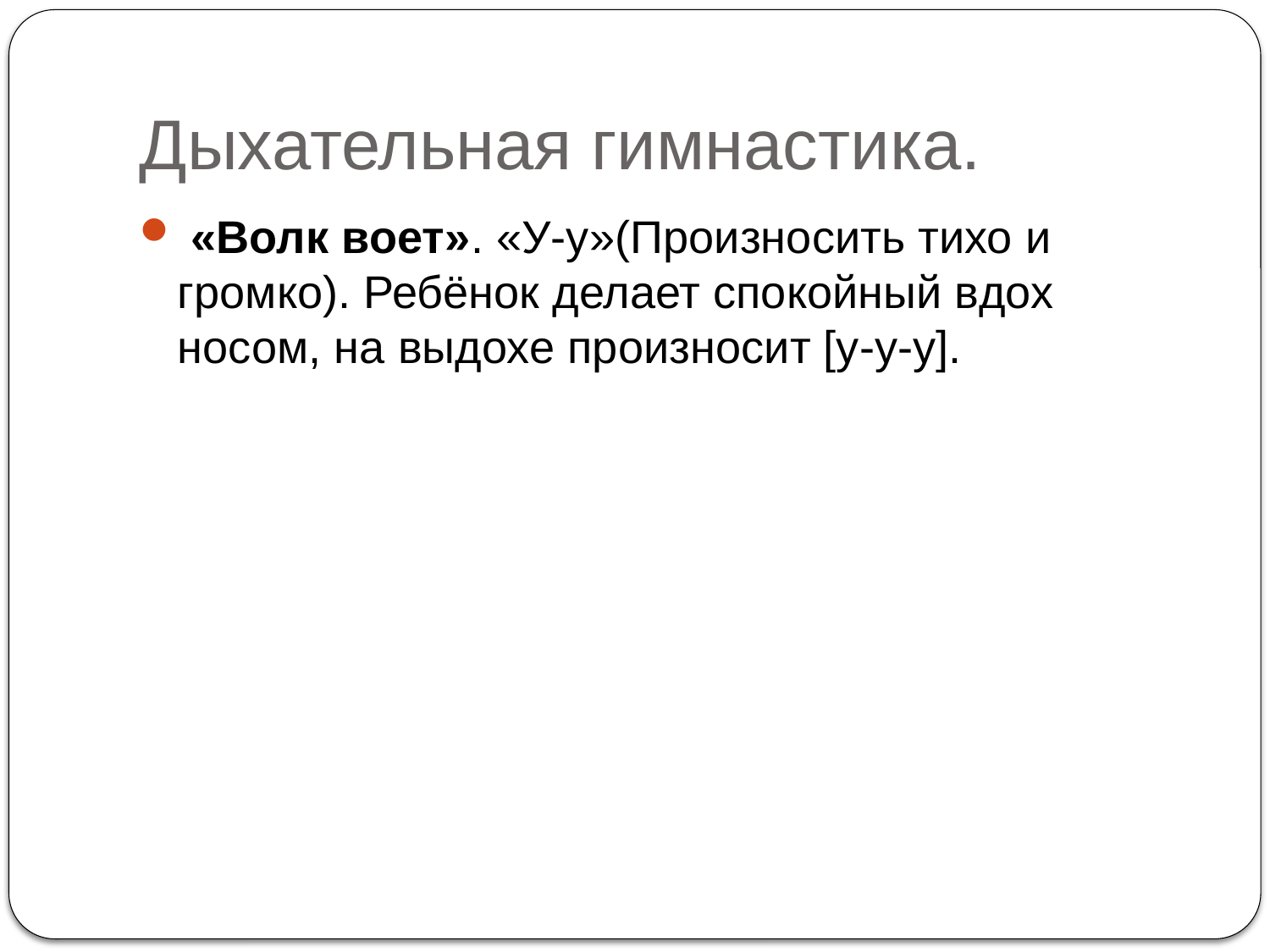

# Дыхательная гимнастика.
 «Волк воет». «У-у»(Произносить тихо и громко). Ребёнок делает спокойный вдох носом, на выдохе произносит [у-у-у].